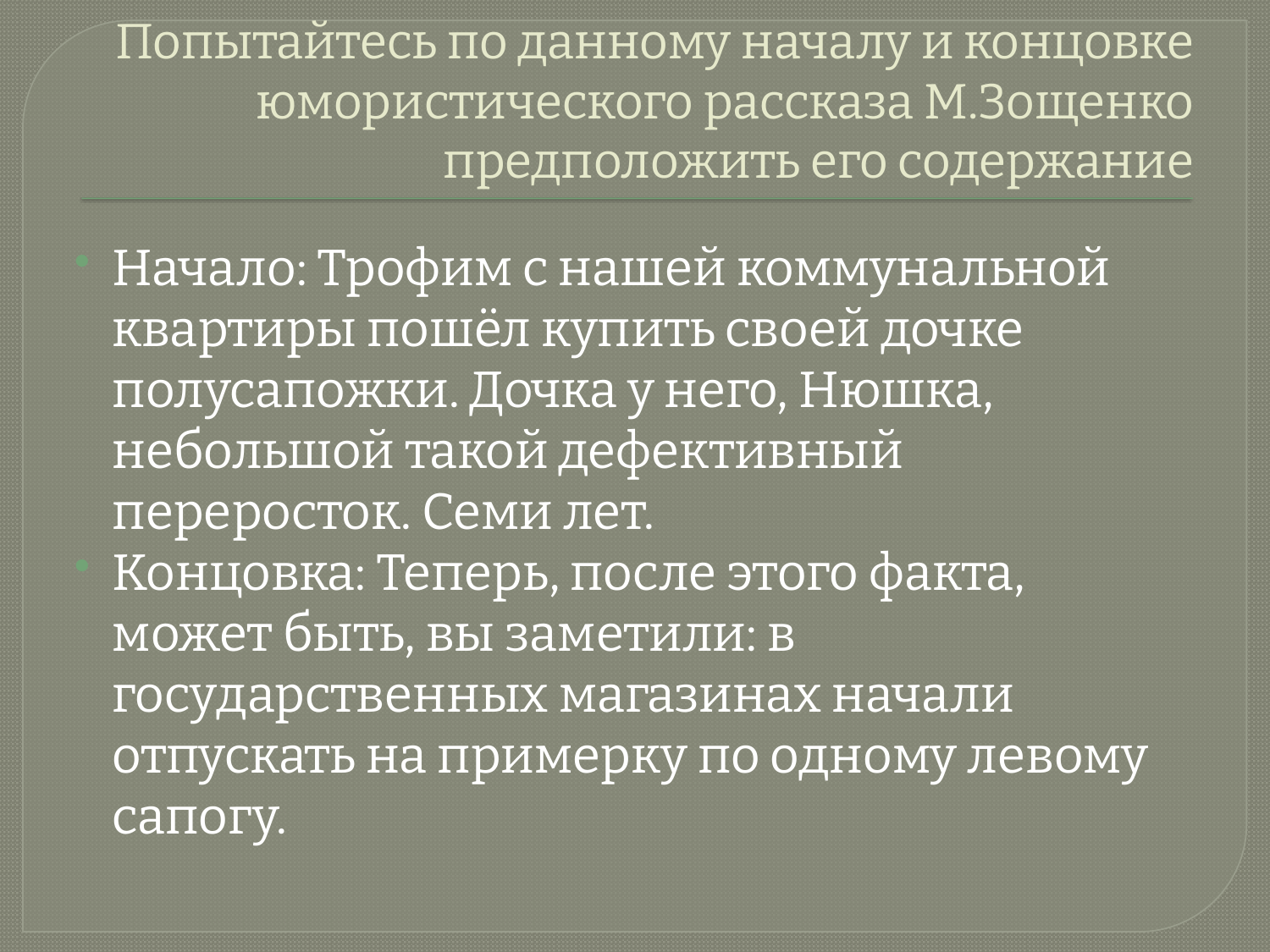

# Попытайтесь по данному началу и концовке юмористического рассказа М.Зощенко предположить его содержание
Начало: Трофим с нашей коммунальной квартиры пошёл купить своей дочке полусапожки. Дочка у него, Нюшка, небольшой такой дефективный переросток. Семи лет.
Концовка: Теперь, после этого факта, может быть, вы заметили: в государственных магазинах начали отпускать на примерку по одному левому сапогу.